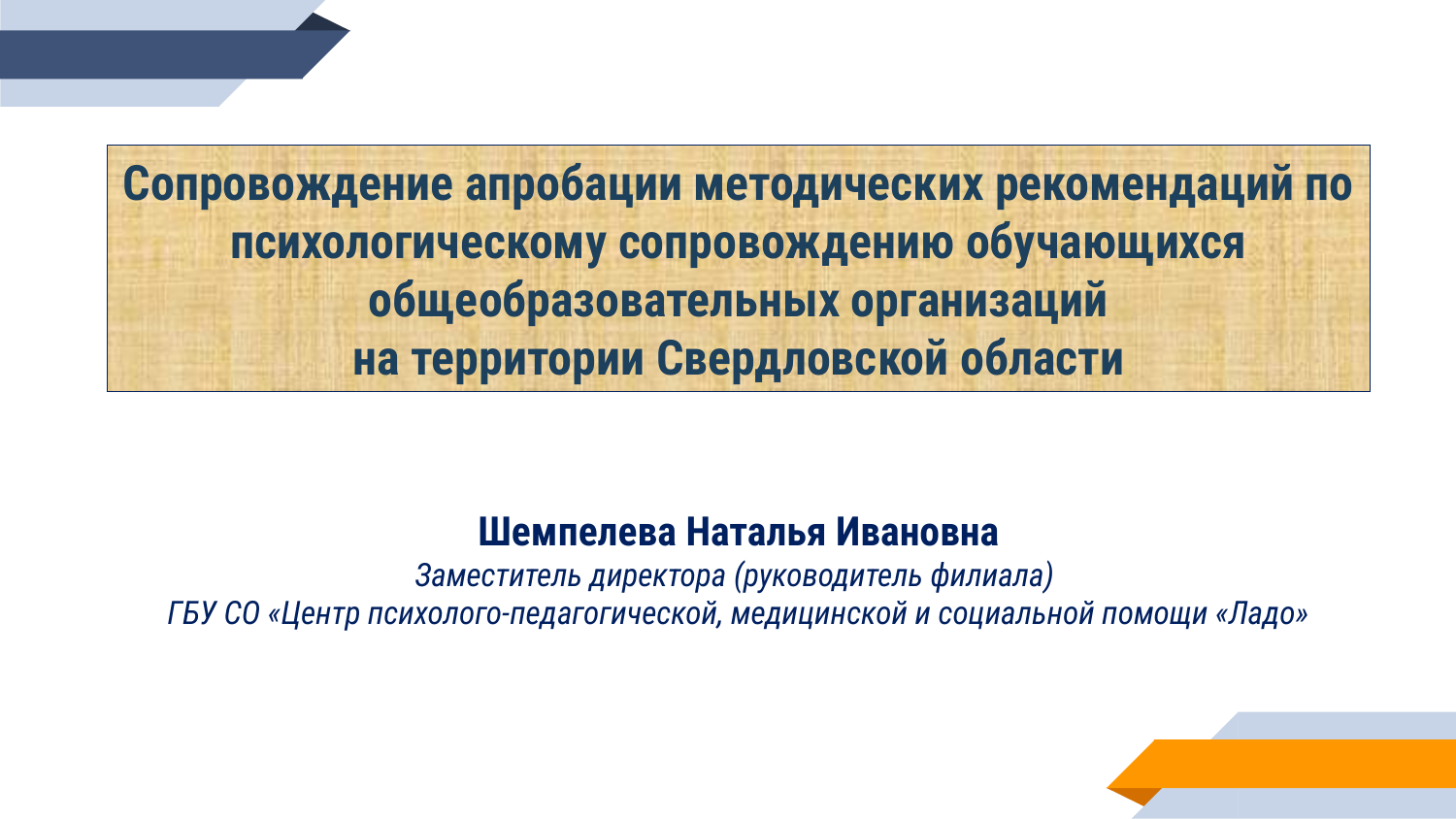

Сопровождение апробации методических рекомендаций по психологическому сопровождению обучающихся общеобразовательных организаций
на территории Свердловской области
Шемпелева Наталья Ивановна
Заместитель директора (руководитель филиала)
ГБУ СО «Центр психолого-педагогической, медицинской и социальной помощи «Ладо»